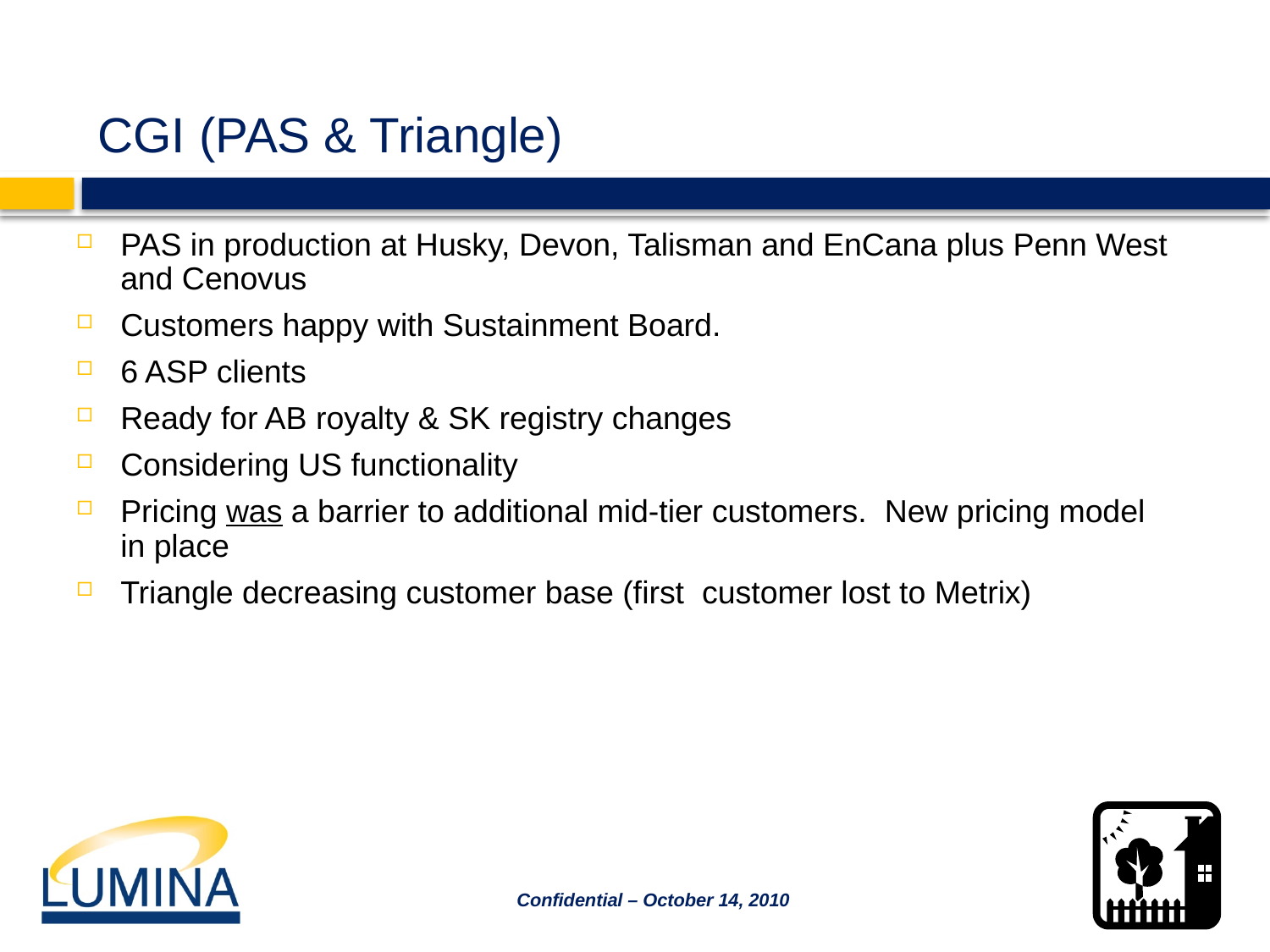

# CGI (PAS & Triangle)
PAS in production at Husky, Devon, Talisman and EnCana plus Penn West and Cenovus
Customers happy with Sustainment Board.
6 ASP clients
Ready for AB royalty & SK registry changes
Considering US functionality
Pricing was a barrier to additional mid-tier customers.  New pricing model in place
Triangle decreasing customer base (first  customer lost to Metrix)